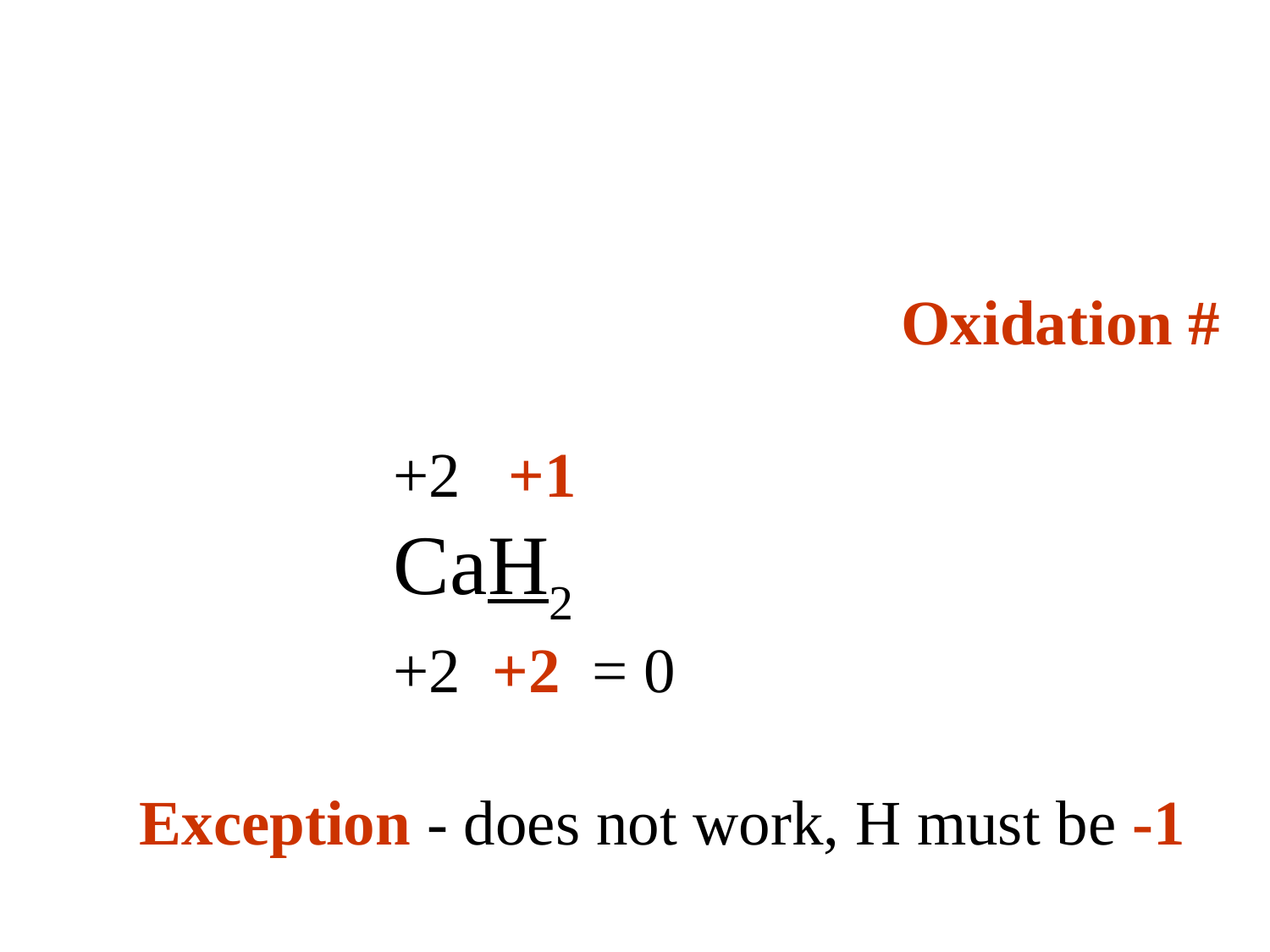

Oxidation #

			+2   +1
			CaH2
			+2  +2  = 0

	Exception - does not work, H must be -1